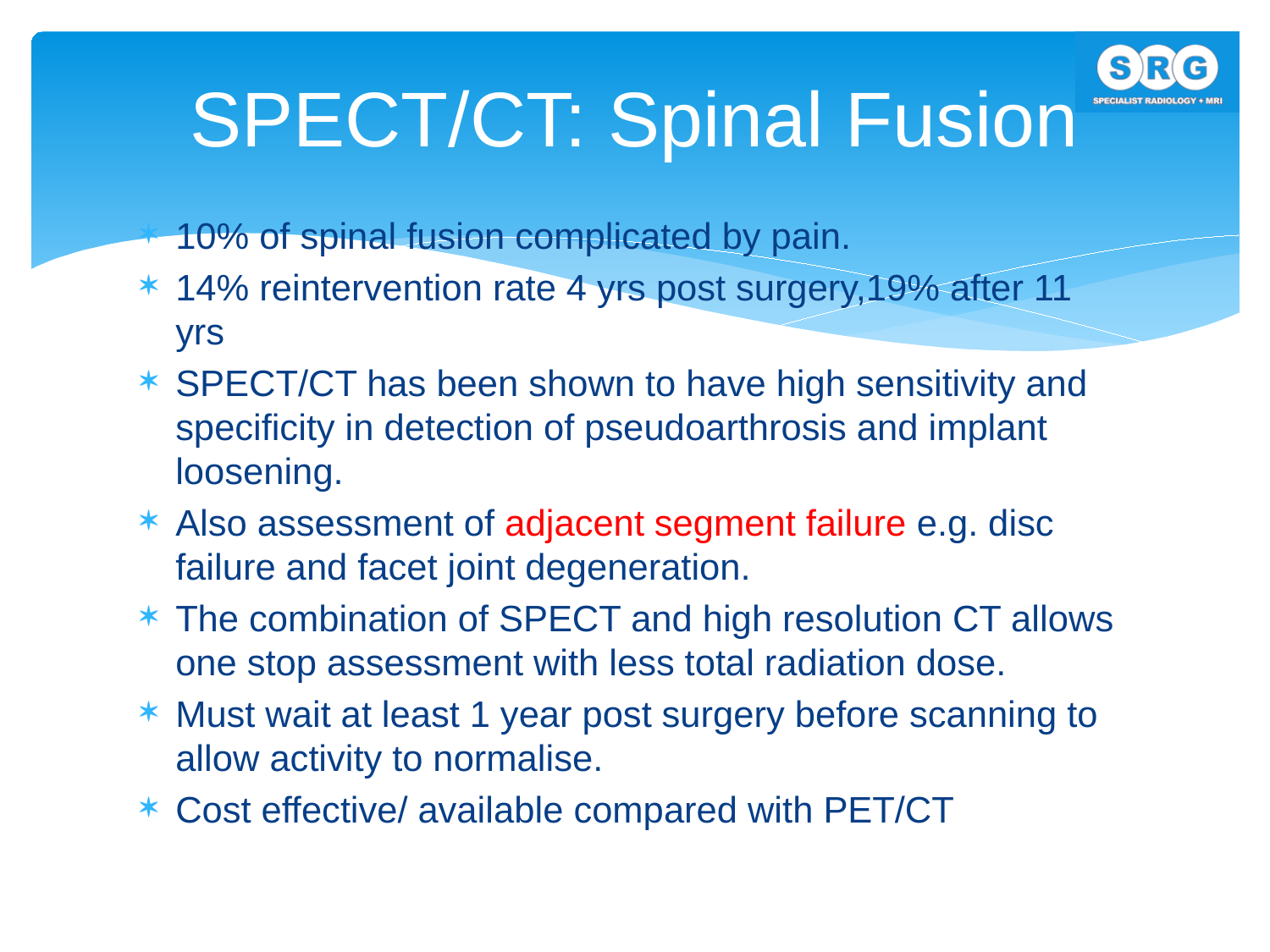

# SPECT/CT: Spinal Fusion
10% of spinal fusion complicated by pain.
14% reintervention rate 4 yrs post surgery,19% after 11 yrs
SPECT/CT has been shown to have high sensitivity and specificity in detection of pseudoarthrosis and implant loosening.
Also assessment of adjacent segment failure e.g. disc failure and facet joint degeneration.
The combination of SPECT and high resolution CT allows one stop assessment with less total radiation dose.
Must wait at least 1 year post surgery before scanning to allow activity to normalise.
Cost effective/ available compared with PET/CT